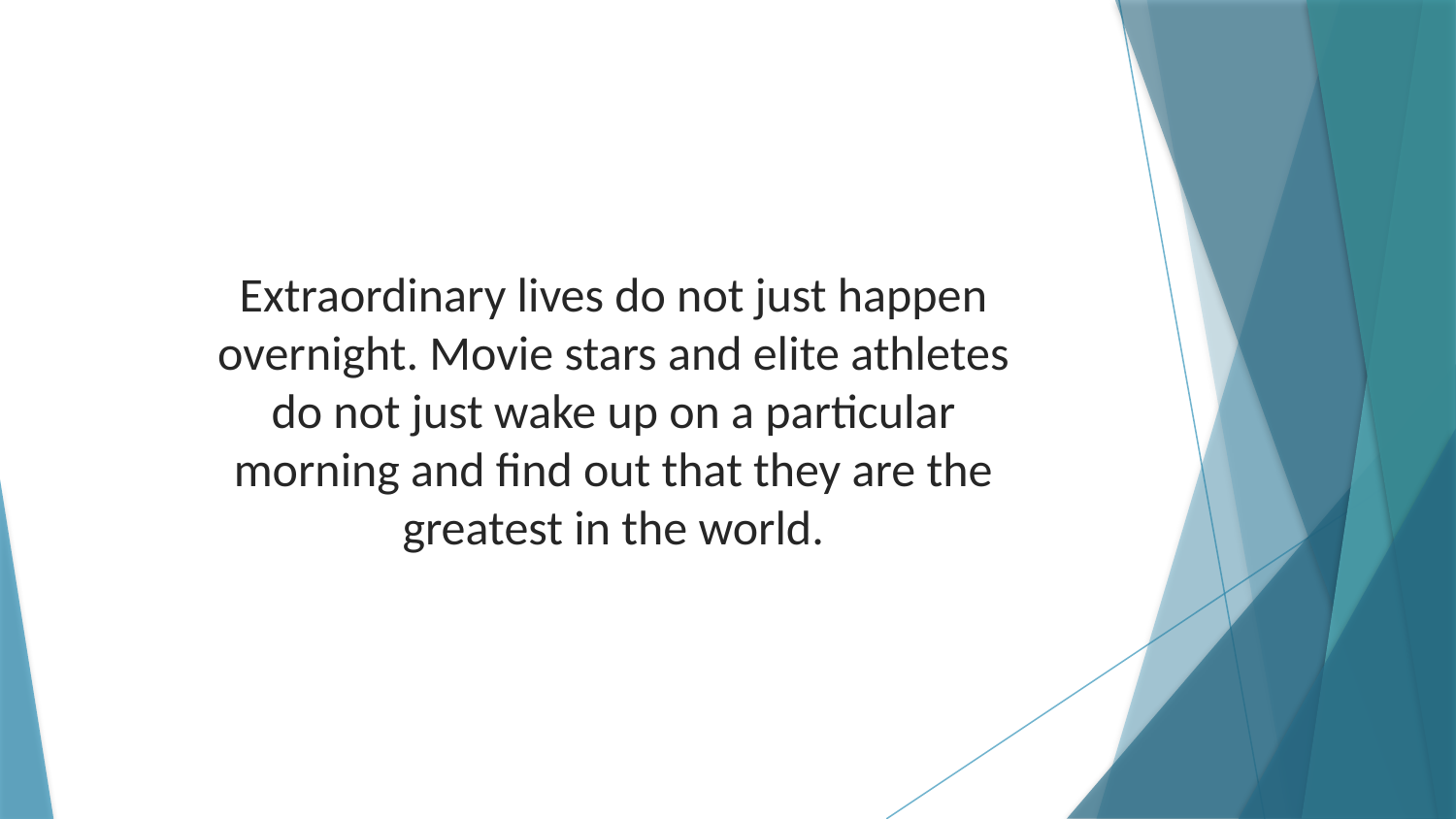

Extraordinary lives do not just happen overnight. Movie stars and elite athletes do not just wake up on a particular morning and find out that they are the greatest in the world.